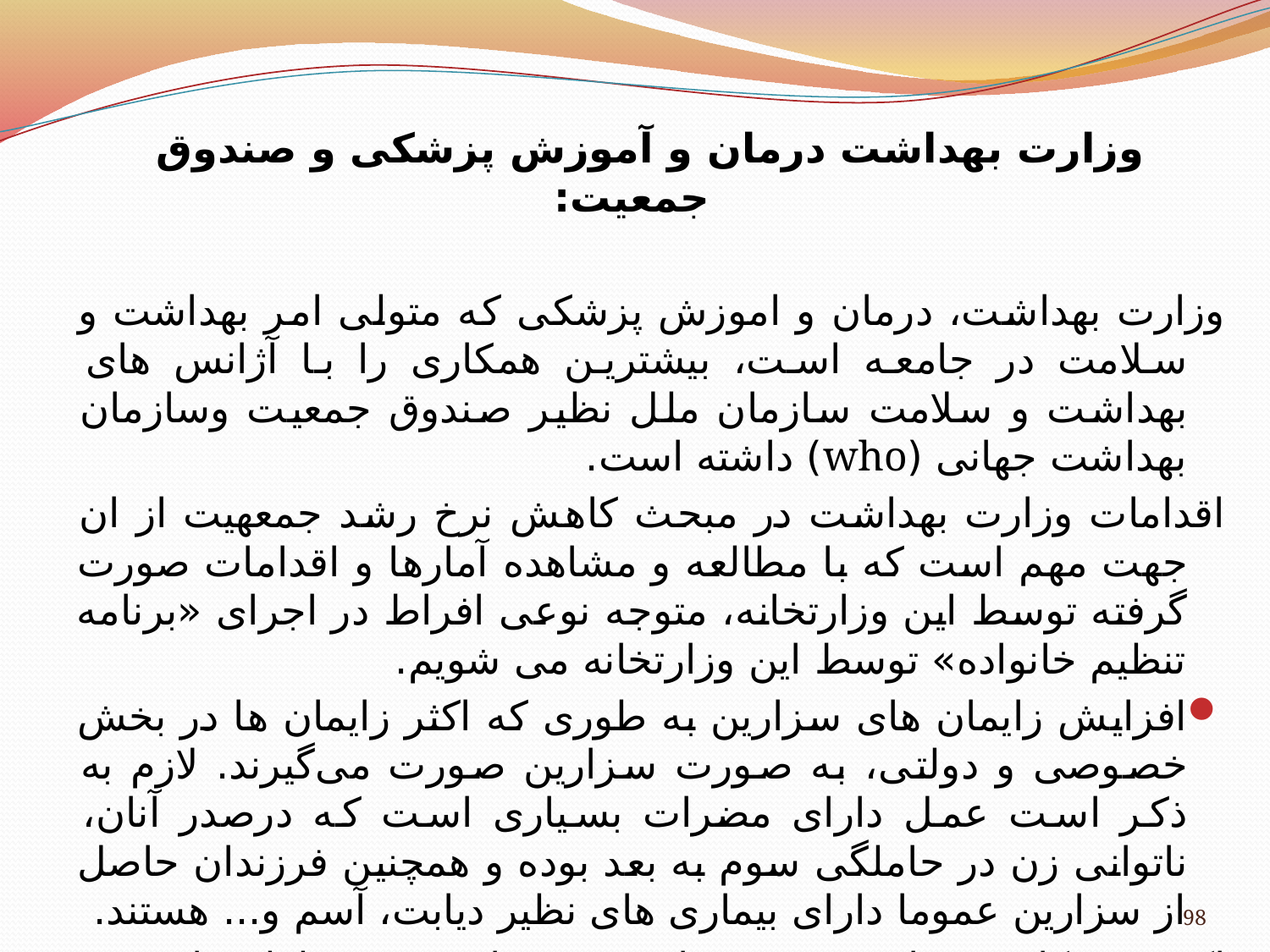

وزارت بهداشت درمان و آموزش پزشکی و صندوق جمعیت:

	وزارت بهداشت، درمان و اموزش پزشکی که متولی امر بهداشت و سلامت در جامعه است، بیشترین همکاری را با آژانس های بهداشت و سلامت سازمان ملل نظیر صندوق جمعیت وسازمان بهداشت جهانی (who) داشته است.
	اقدامات وزارت بهداشت در مبحث کاهش نرخ رشد جمعهیت از ان جهت مهم است که با مطالعه و مشاهده آمارها و اقدامات صورت گرفته توسط این وزارتخانه، متوجه نوعی افراط در اجرای «برنامه تنظیم خانواده» توسط این وزارتخانه می شویم.
افزایش زایمان های سزارین به طوری که اکثر زایمان ها در بخش خصوصی و دولتی، به صورت سزارین صورت می‌گیرند. لازم به ذکر است عمل دارای مضرات بسیاری است که درصدر آنان، ناتوانی زن در حاملگی سوم به بعد بوده و همچنین فرزندان حاصل از سزارین عموما دارای بیماری های نظیر دیابت، آسم و... هستند.
	اکثر پزشکان بعد از دومین سزارین، زن را به بستن لوله های خود تشویق کرده و ذکر این نکته ضروری است که هر عمل سزارین هزینه ای نزدیک به 3 میلیون تومان را شامل می شود، این درحالی است که زایمان طبیعی تنها 200 هزارتومان هزینه بر میدارد.

98